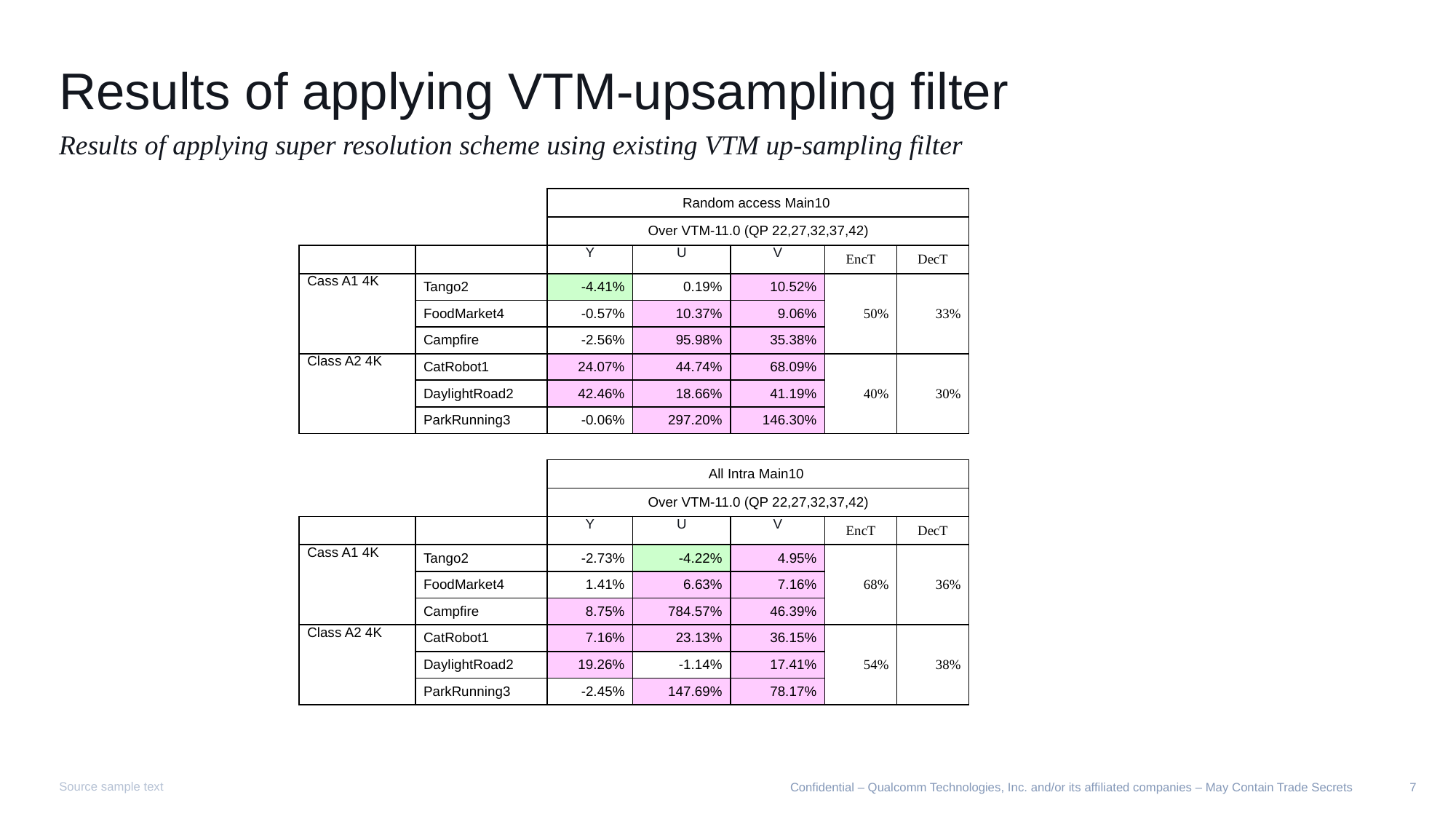

# Results of applying VTM-upsampling filter
Results of applying super resolution scheme using existing VTM up-sampling filter
|  |  | Random access Main10 |  |  |  |  |
| --- | --- | --- | --- | --- | --- | --- |
|  |  | Over VTM-11.0 (QP 22,27,32,37,42) |  |  |  |  |
|  |  | Y | U | V | EncT | DecT |
| Cass A1 4K | Tango2 | -4.41% | 0.19% | 10.52% | 50% | 33% |
|  | FoodMarket4 | -0.57% | 10.37% | 9.06% |  |  |
|  | Campfire | -2.56% | 95.98% | 35.38% |  |  |
| Class A2 4K | CatRobot1 | 24.07% | 44.74% | 68.09% | 40% | 30% |
|  | DaylightRoad2 | 42.46% | 18.66% | 41.19% |  |  |
|  | ParkRunning3 | -0.06% | 297.20% | 146.30% |  |  |
|  |  | All Intra Main10 |  |  |  |  |
| --- | --- | --- | --- | --- | --- | --- |
|  |  | Over VTM-11.0 (QP 22,27,32,37,42) |  |  |  |  |
|  |  | Y | U | V | EncT | DecT |
| Cass A1 4K | Tango2 | -2.73% | -4.22% | 4.95% | 68% | 36% |
|  | FoodMarket4 | 1.41% | 6.63% | 7.16% |  |  |
|  | Campfire | 8.75% | 784.57% | 46.39% |  |  |
| Class A2 4K | CatRobot1 | 7.16% | 23.13% | 36.15% | 54% | 38% |
|  | DaylightRoad2 | 19.26% | -1.14% | 17.41% |  |  |
|  | ParkRunning3 | -2.45% | 147.69% | 78.17% |  |  |
Source sample text